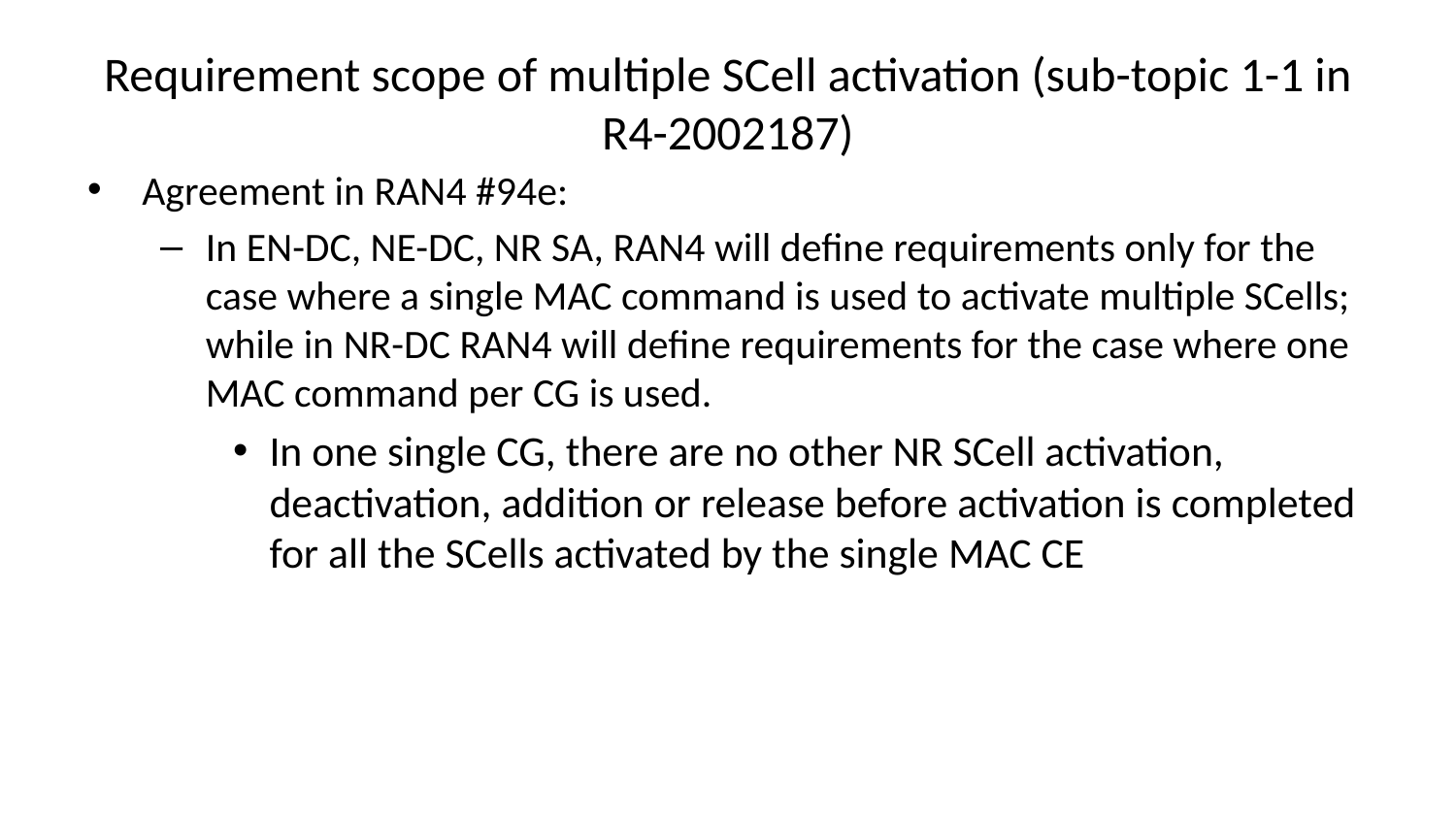

# Requirement scope of multiple SCell activation (sub-topic 1-1 in R4-2002187)
Agreement in RAN4 #94e:
In EN-DC, NE-DC, NR SA, RAN4 will define requirements only for the case where a single MAC command is used to activate multiple SCells; while in NR-DC RAN4 will define requirements for the case where one MAC command per CG is used.
In one single CG, there are no other NR SCell activation, deactivation, addition or release before activation is completed for all the SCells activated by the single MAC CE